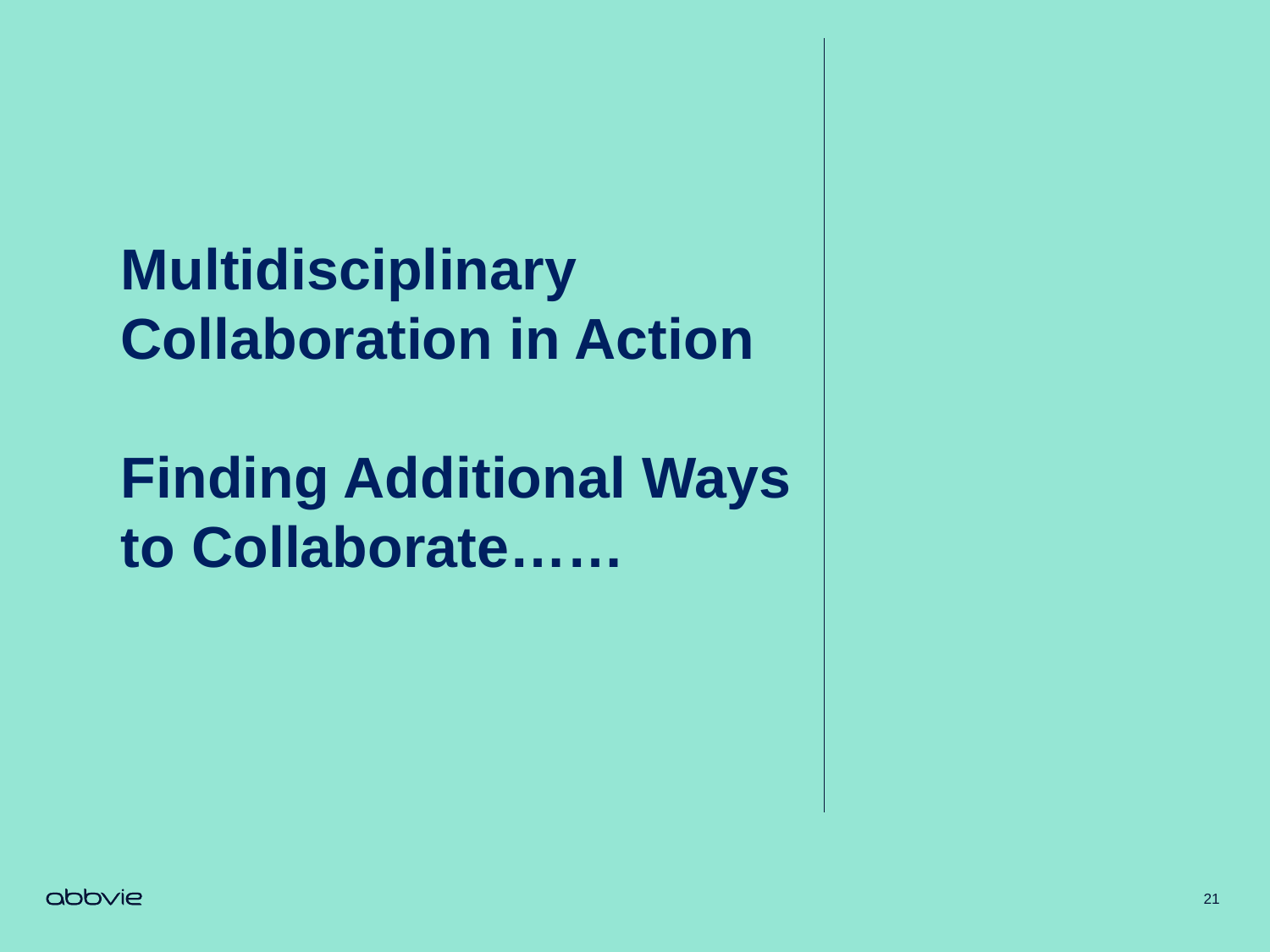

# Multidisciplinary Collaboration in Action Finding Additional Ways to Collaborate……
21